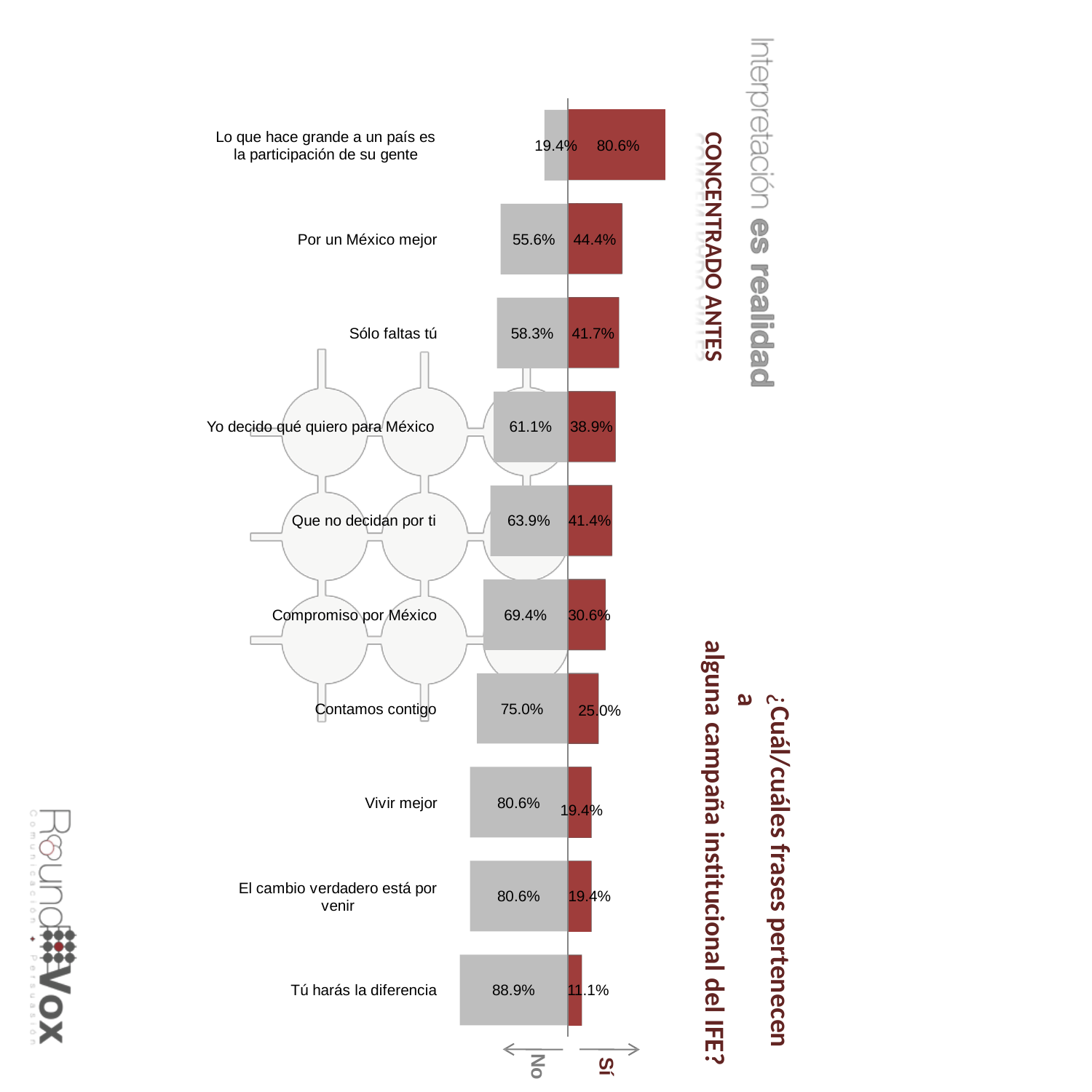

Lo que hace grande a un país es la participación de su gente
CONCENTRADO ANTES
19.4%	80.6%

Por un México mejor
55.6%
44.4%

Sólo faltas tú
58.3%
41.7%

Yo decido qué quiero para México
61.1%
38.9%

Que no decidan por ti
63.9%
41.4%

Compromiso por México
69.4%
30.6%
¿Cuál/cuáles frases pertenecen a
alguna campaña institucional del IFE?

Contamos contigo
75.0%
25.0%

Vivir mejor
80.6%
19.4%

El cambio verdadero está por
venir
80.6%
19.4%

Tú harás la diferencia
88.9%
11.1%

No
Sí